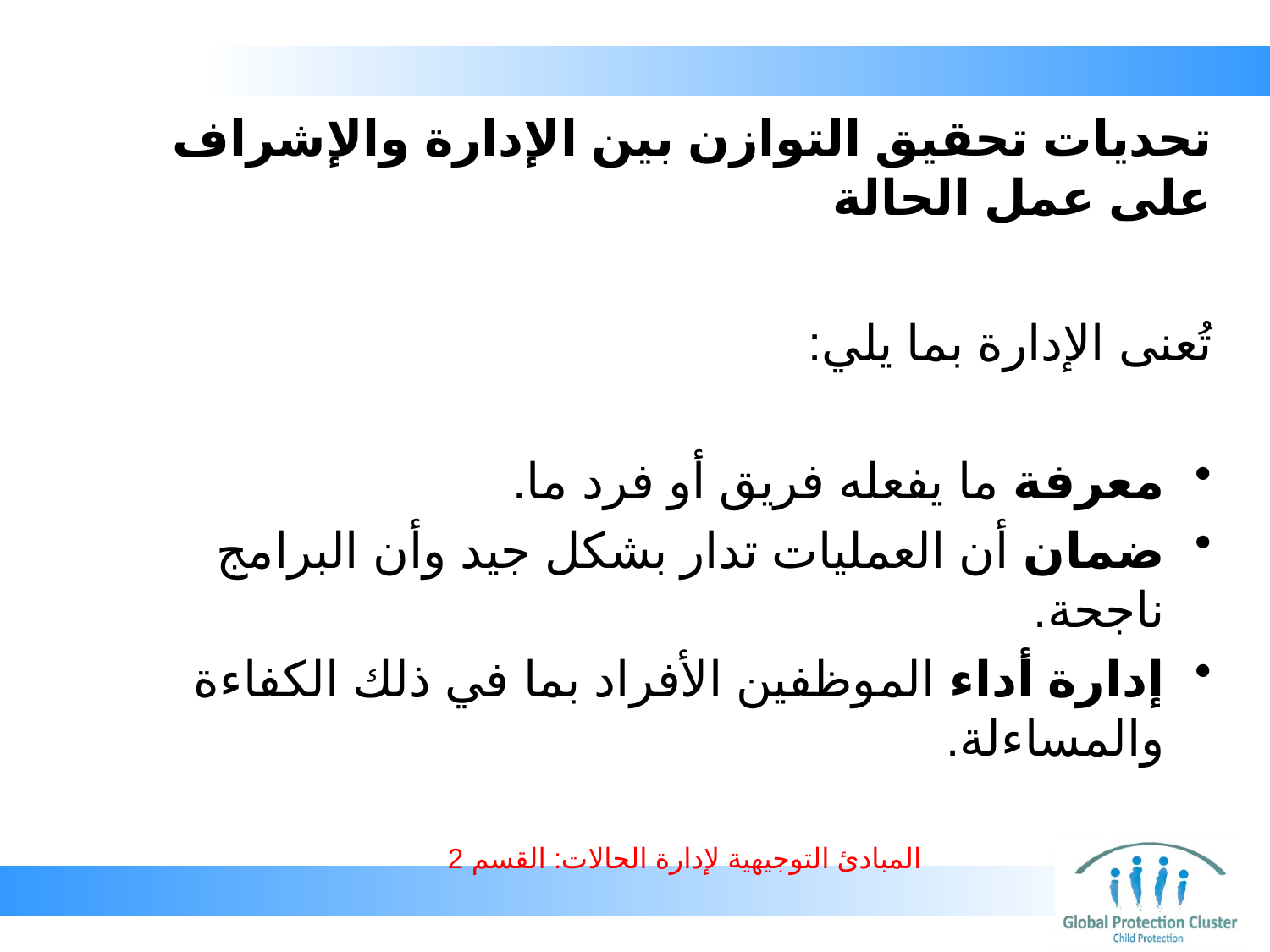

# تحديات تحقيق التوازن بين الإدارة والإشراف على عمل الحالة

تُعنى الإدارة بما يلي:

معرفة ما يفعله فريق أو فرد ما.
ضمان أن العمليات تدار بشكل جيد وأن البرامج ناجحة.
إدارة أداء الموظفين الأفراد بما في ذلك الكفاءة والمساءلة.

المبادئ التوجيهية لإدارة الحالات: القسم 2